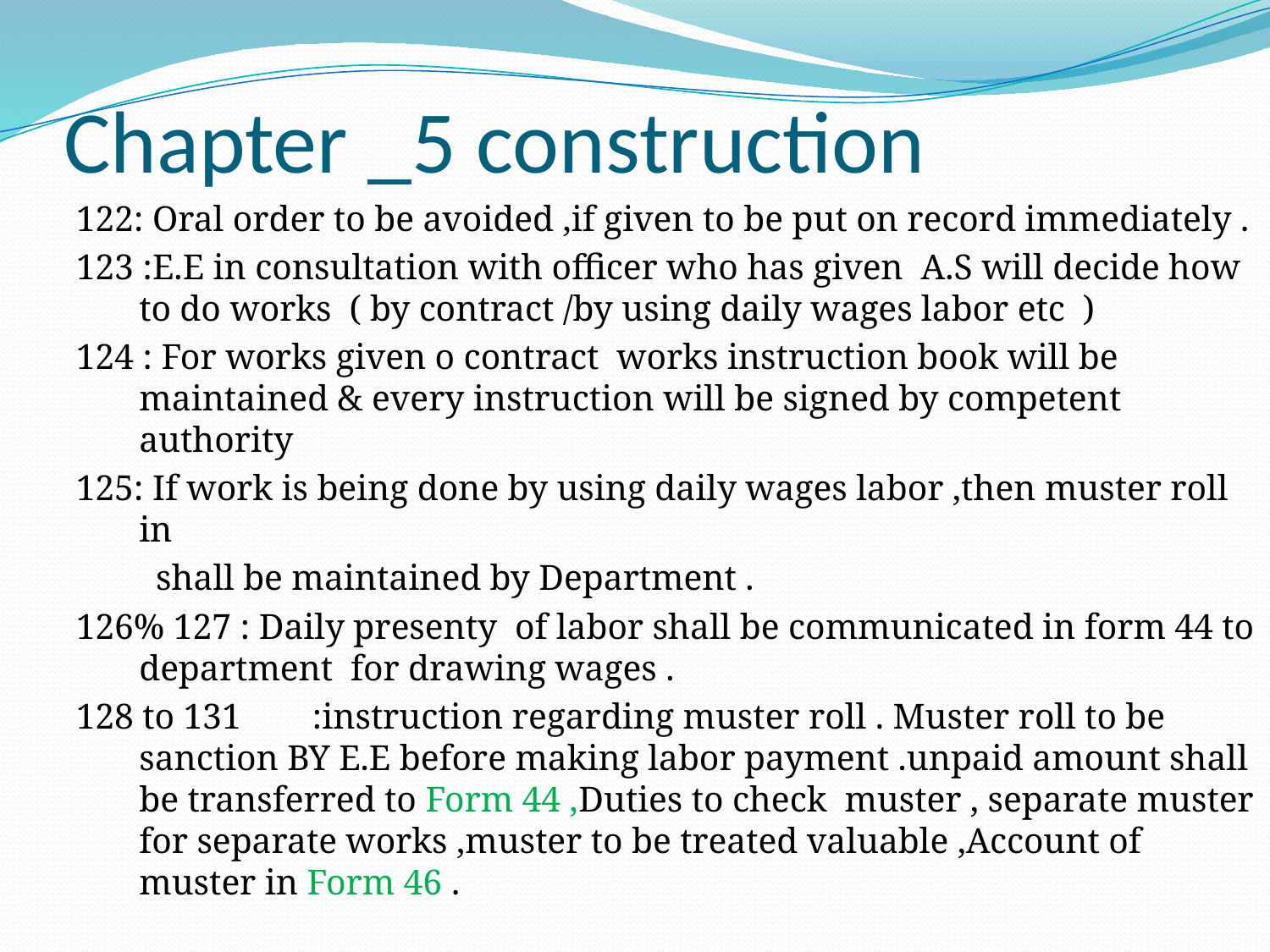

# Chapter _5 construction
122: Oral order to be avoided ,if given to be put on record immediately .
123 :E.E in consultation with officer who has given  A.S will decide how to do works  ( by contract /by using daily wages labor etc  )
124 : For works given o contract  works instruction book will be maintained & every instruction will be signed by competent authority
125: If work is being done by using daily wages labor ,then muster roll in
         shall be maintained by Department .
126% 127 : Daily presenty  of labor shall be communicated in form 44 to department  for drawing wages .
128 to 131        :instruction regarding muster roll . Muster roll to be sanction BY E.E before making labor payment .unpaid amount shall be transferred to Form 44 ,Duties to check  muster , separate muster for separate works ,muster to be treated valuable ,Account of muster in Form 46 .